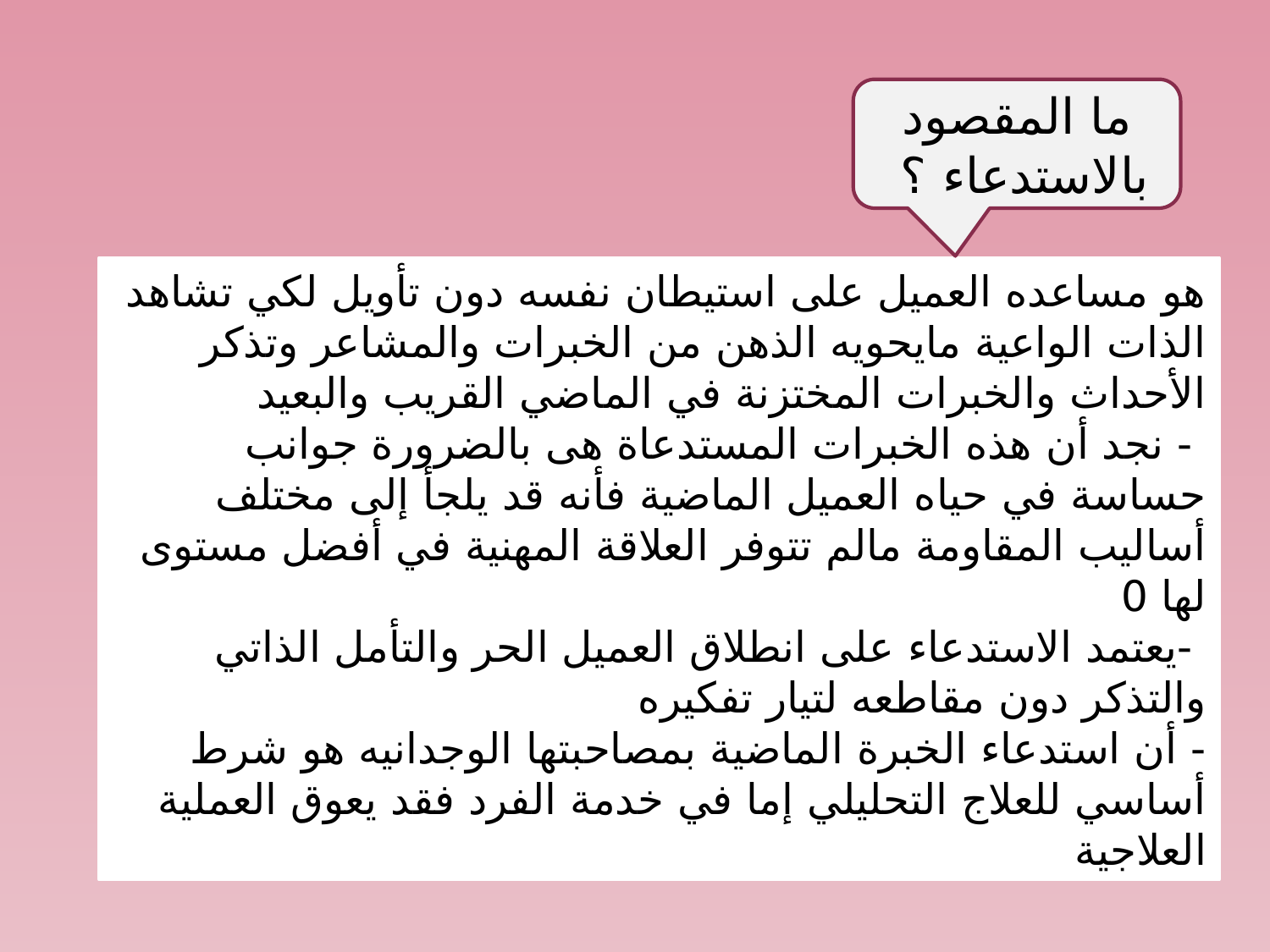

ما المقصود بالاستدعاء ؟
هو مساعده العميل على استيطان نفسه دون تأويل لكي تشاهد الذات الواعية مايحويه الذهن من الخبرات والمشاعر وتذكر الأحداث والخبرات المختزنة في الماضي القريب والبعيد
 - نجد أن هذه الخبرات المستدعاة هى بالضرورة جوانب حساسة في حياه العميل الماضية فأنه قد يلجأ إلى مختلف أساليب المقاومة مالم تتوفر العلاقة المهنية في أفضل مستوى لها 0
 -يعتمد الاستدعاء على انطلاق العميل الحر والتأمل الذاتي والتذكر دون مقاطعه لتيار تفكيره
- أن استدعاء الخبرة الماضية بمصاحبتها الوجدانيه هو شرط أساسي للعلاج التحليلي إما في خدمة الفرد فقد يعوق العملية العلاجية